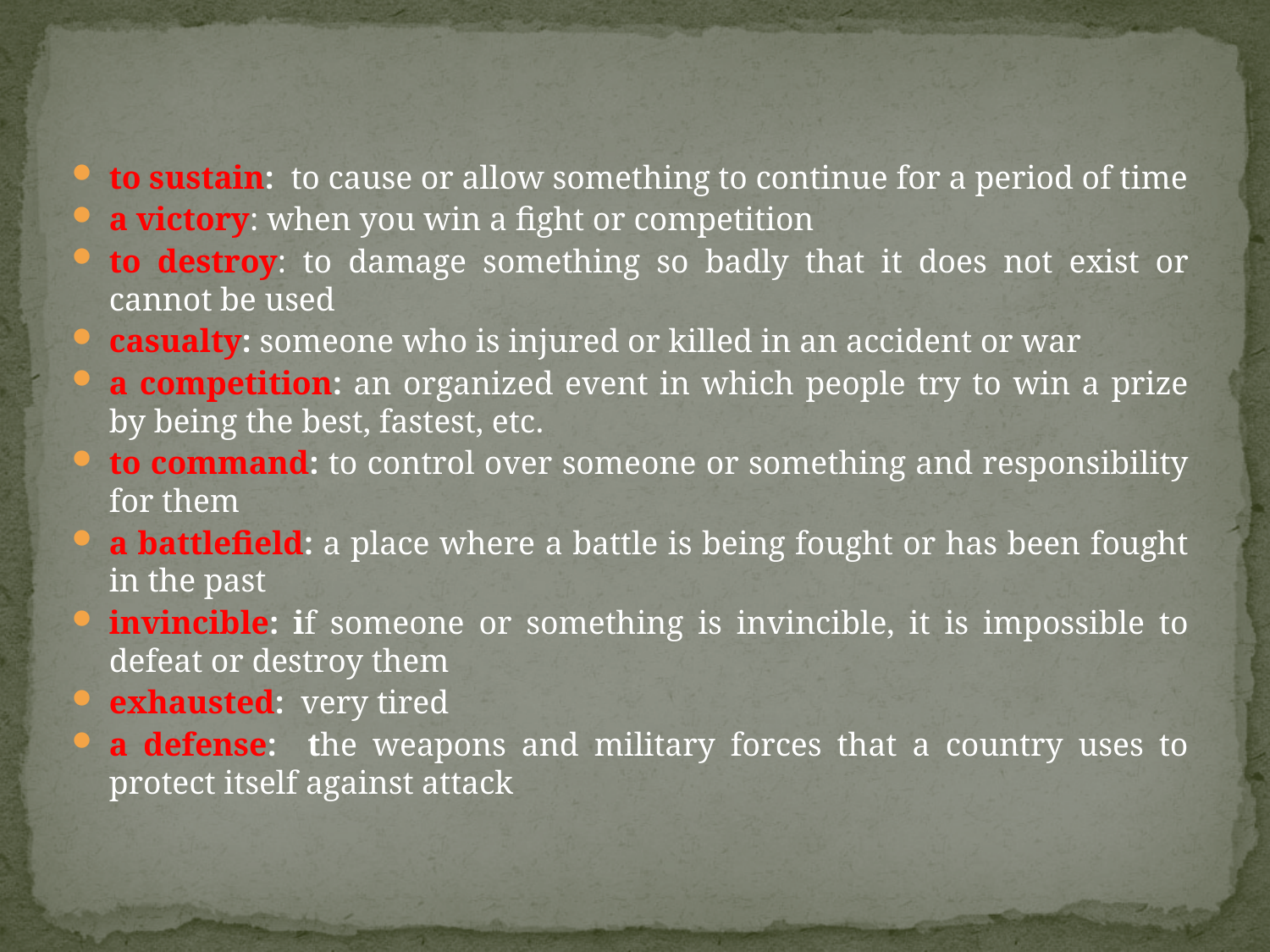

to sustain:  to cause or allow something to continue for a period of time
a victory: when you win a fight or competition
to destroy: to damage something so badly that it does not exist or cannot be used
casualty: someone who is injured or killed in an accident or war
a competition: an organized event in which people try to win a prize by being the best, fastest, etc.
to command: to control over someone or something and responsibility for them
a battlefield: a place where a battle is being fought or has been fought in the past
invincible: if someone or something is invincible, it is impossible to defeat or destroy them
exhausted:  very tired
a defense:  the weapons and military forces that a country uses to protect itself against attack